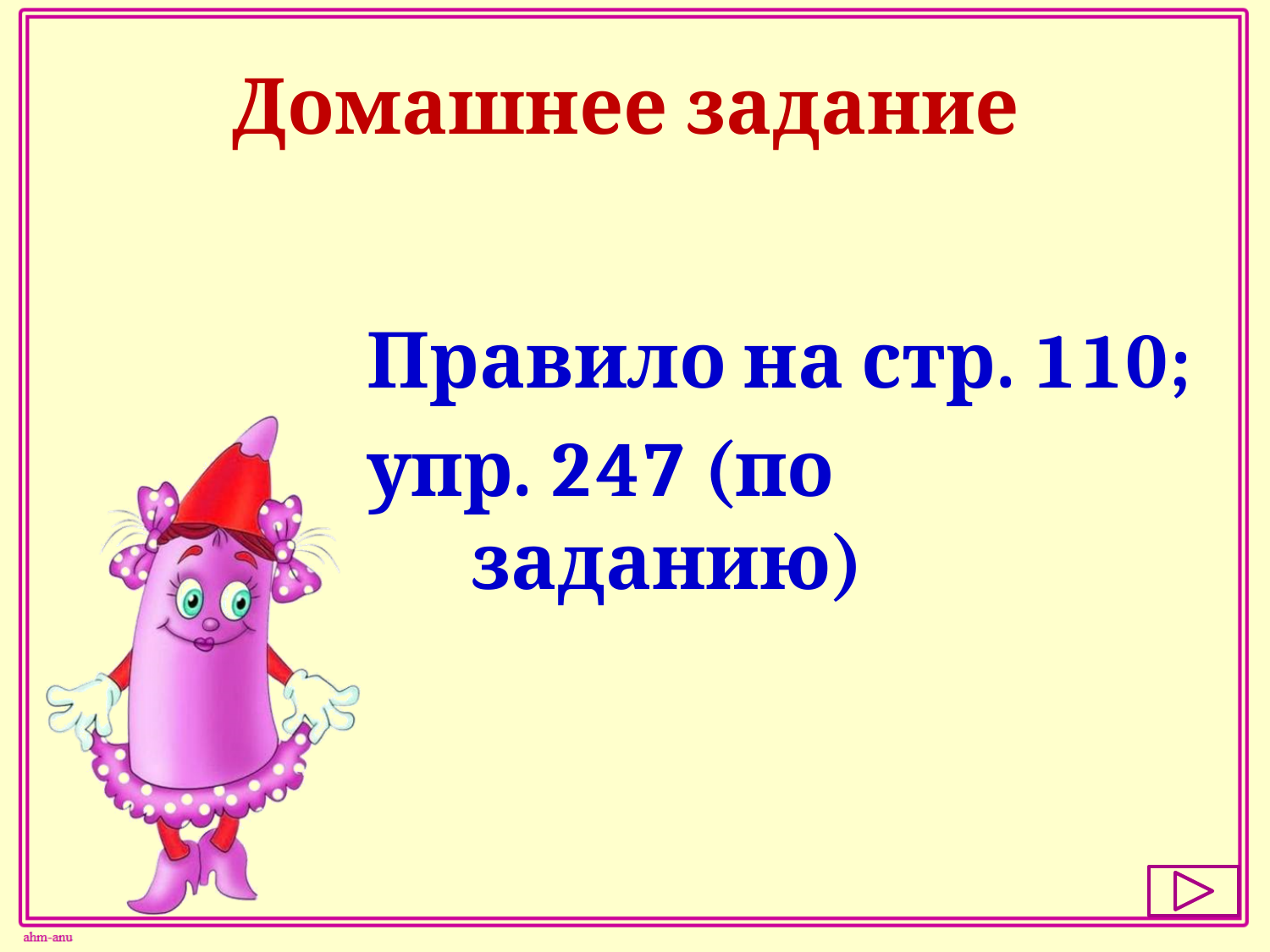

# Домашнее задание

Правило на стр. 110;
упр. 247 (по заданию)